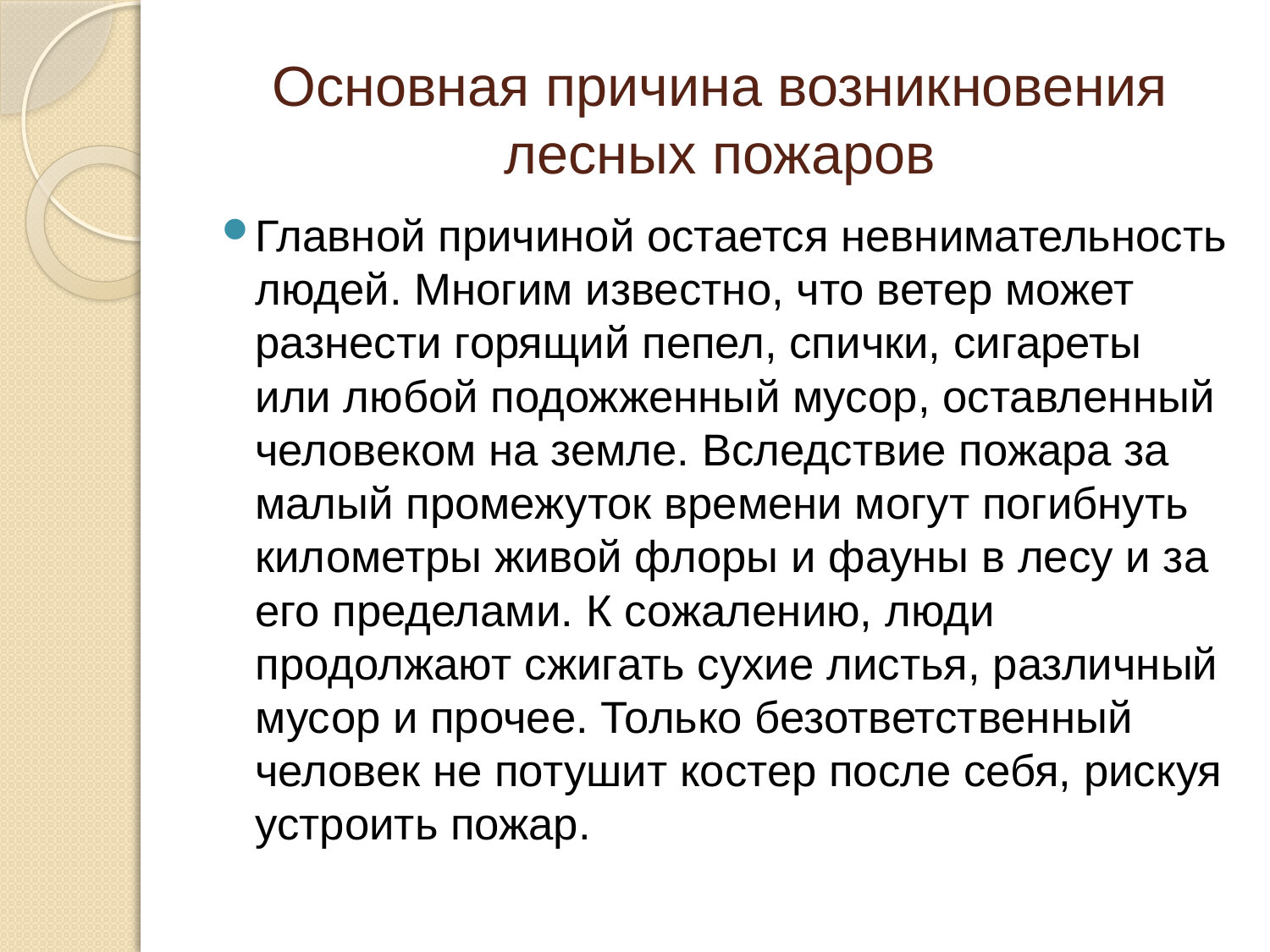

# Основная причина возникновения лесных пожаров
Главной причиной остается невнимательность людей. Многим известно, что ветер может разнести горящий пепел, спички, сигареты или любой подожженный мусор, оставленный человеком на земле. Вследствие пожара за малый промежуток времени могут погибнуть километры живой флоры и фауны в лесу и за его пределами. К сожалению, люди продолжают сжигать сухие листья, различный мусор и прочее. Только безответственный человек не потушит костер после себя, рискуя устроить пожар.